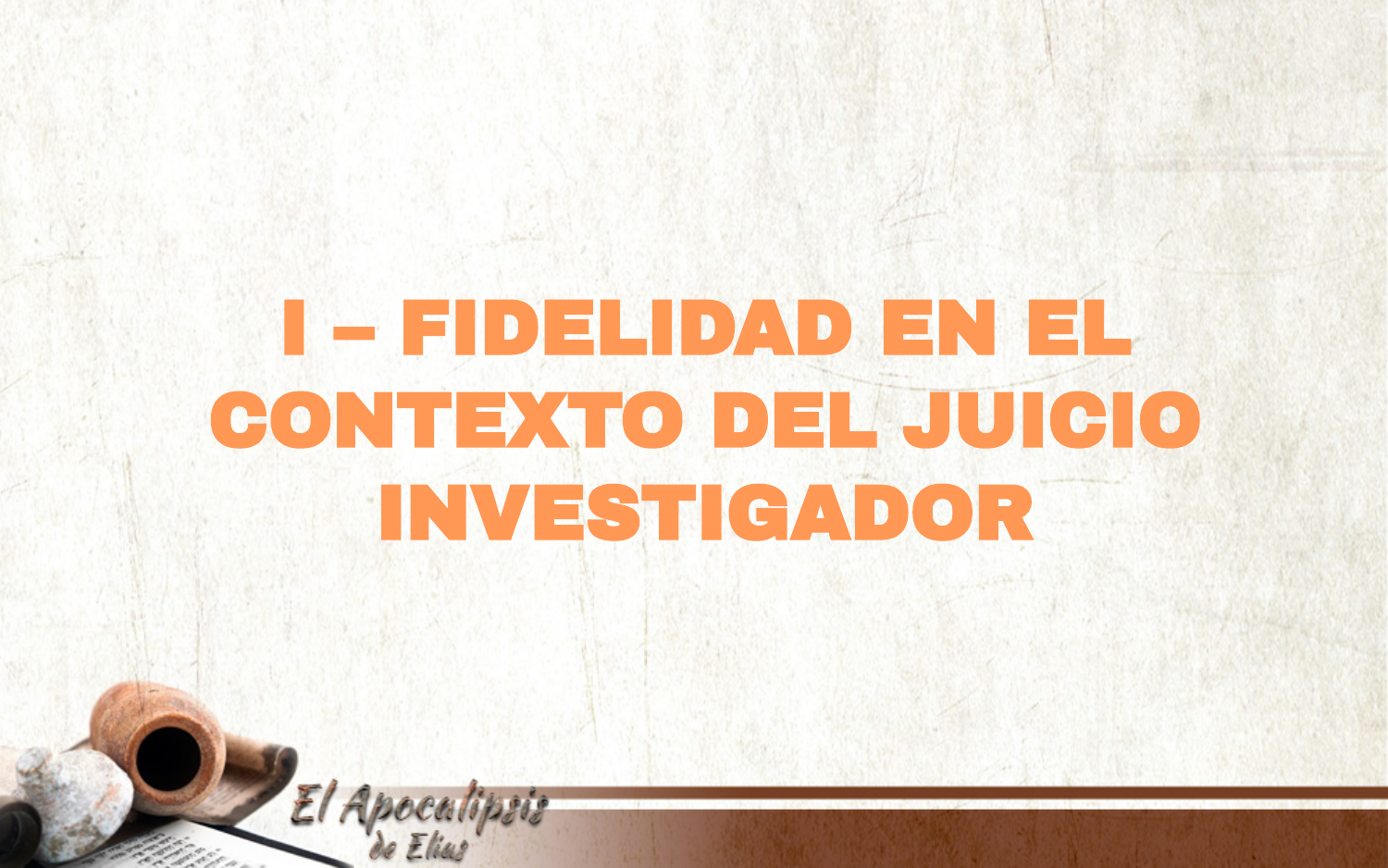

I – FIDELIDAD EN EL CONTEXTO DEL JUICIO INVESTIGADOR